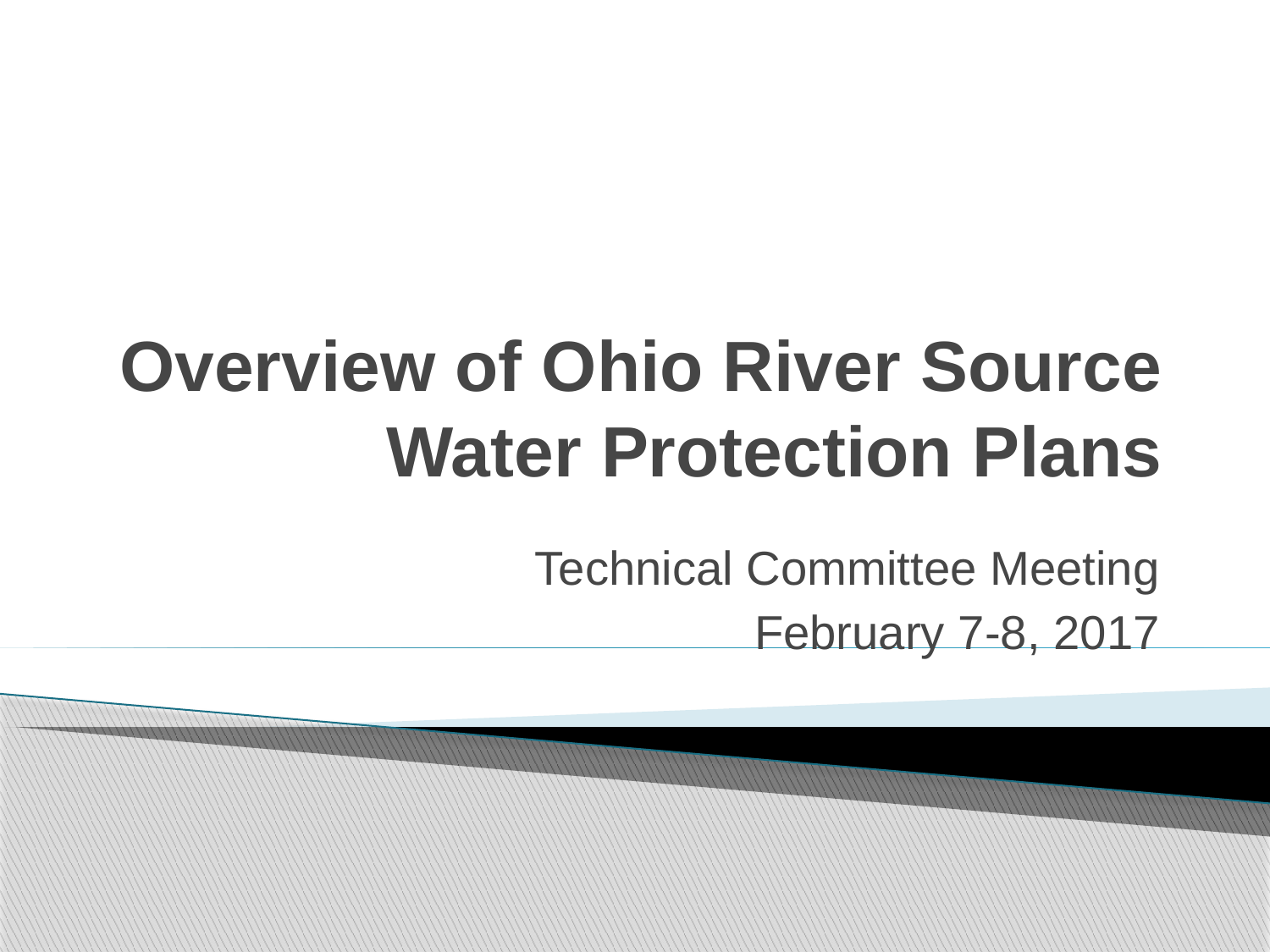

# Overview of Ohio River Source Water Protection Plans
Technical Committee Meeting
February 7-8, 2017